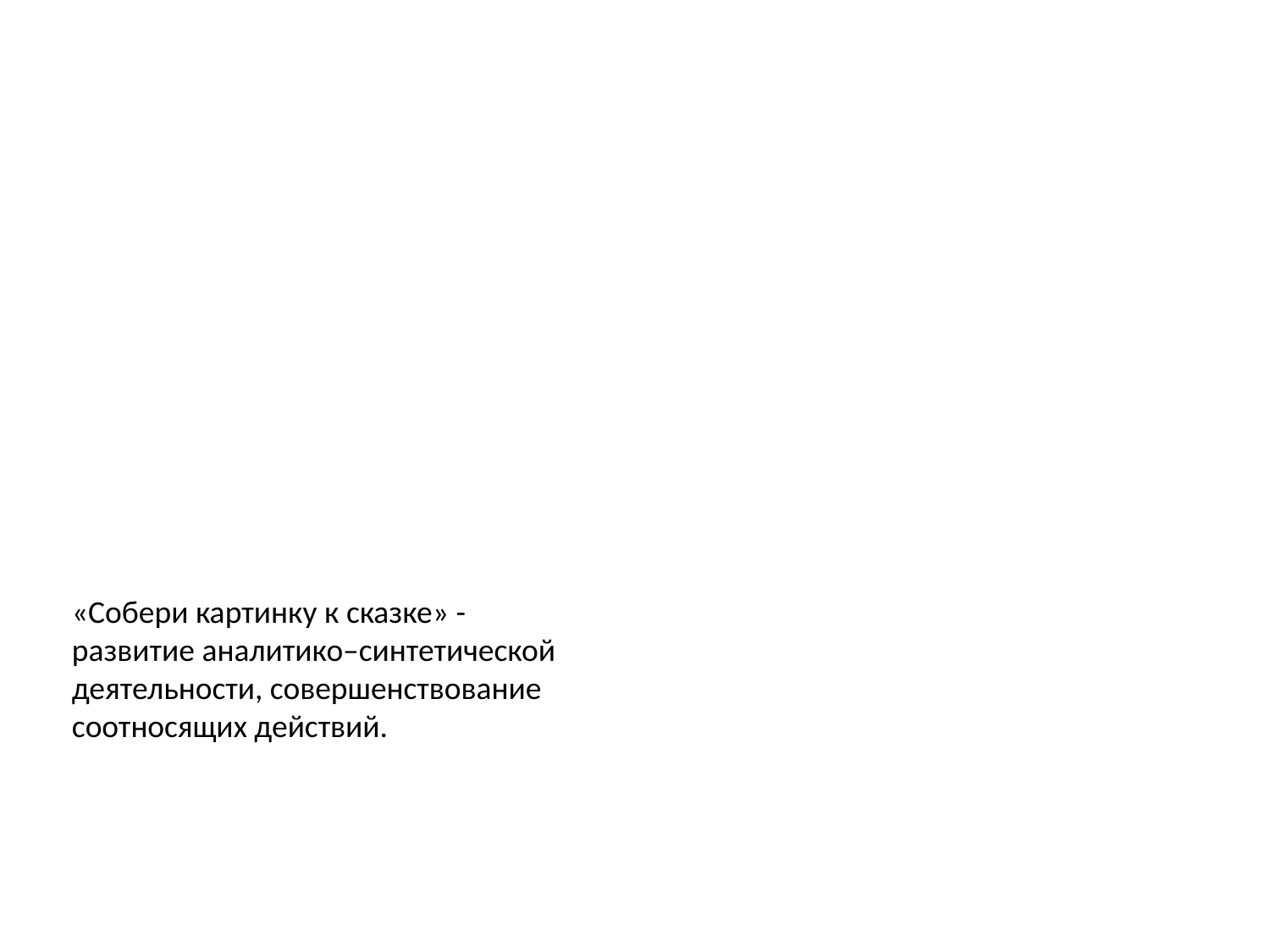

«Собери картинку к сказке» - развитие аналитико–синтетической деятельности, совершенствование соотносящих действий.